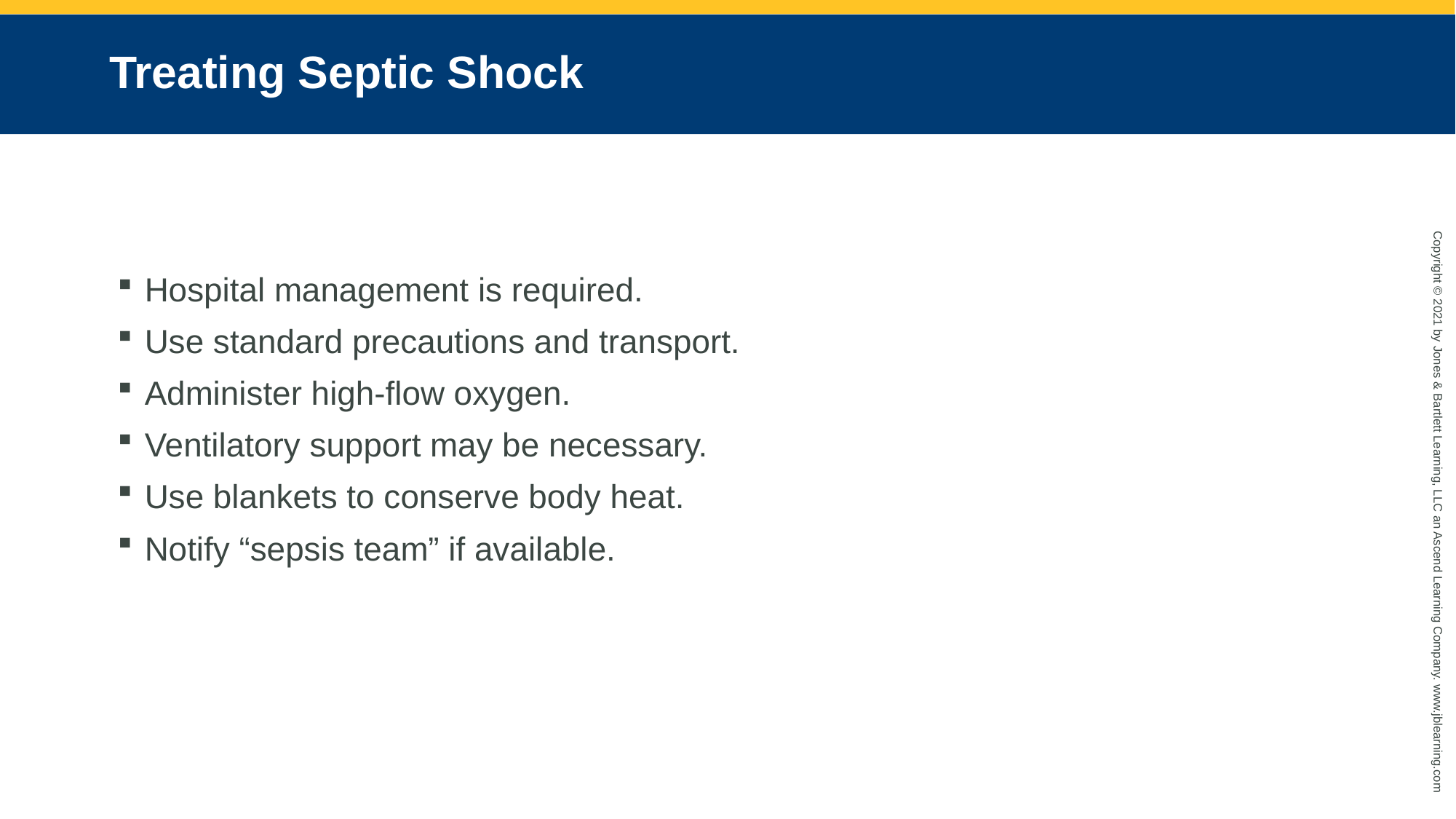

# Treating Septic Shock
Hospital management is required.
Use standard precautions and transport.
Administer high-flow oxygen.
Ventilatory support may be necessary.
Use blankets to conserve body heat.
Notify “sepsis team” if available.